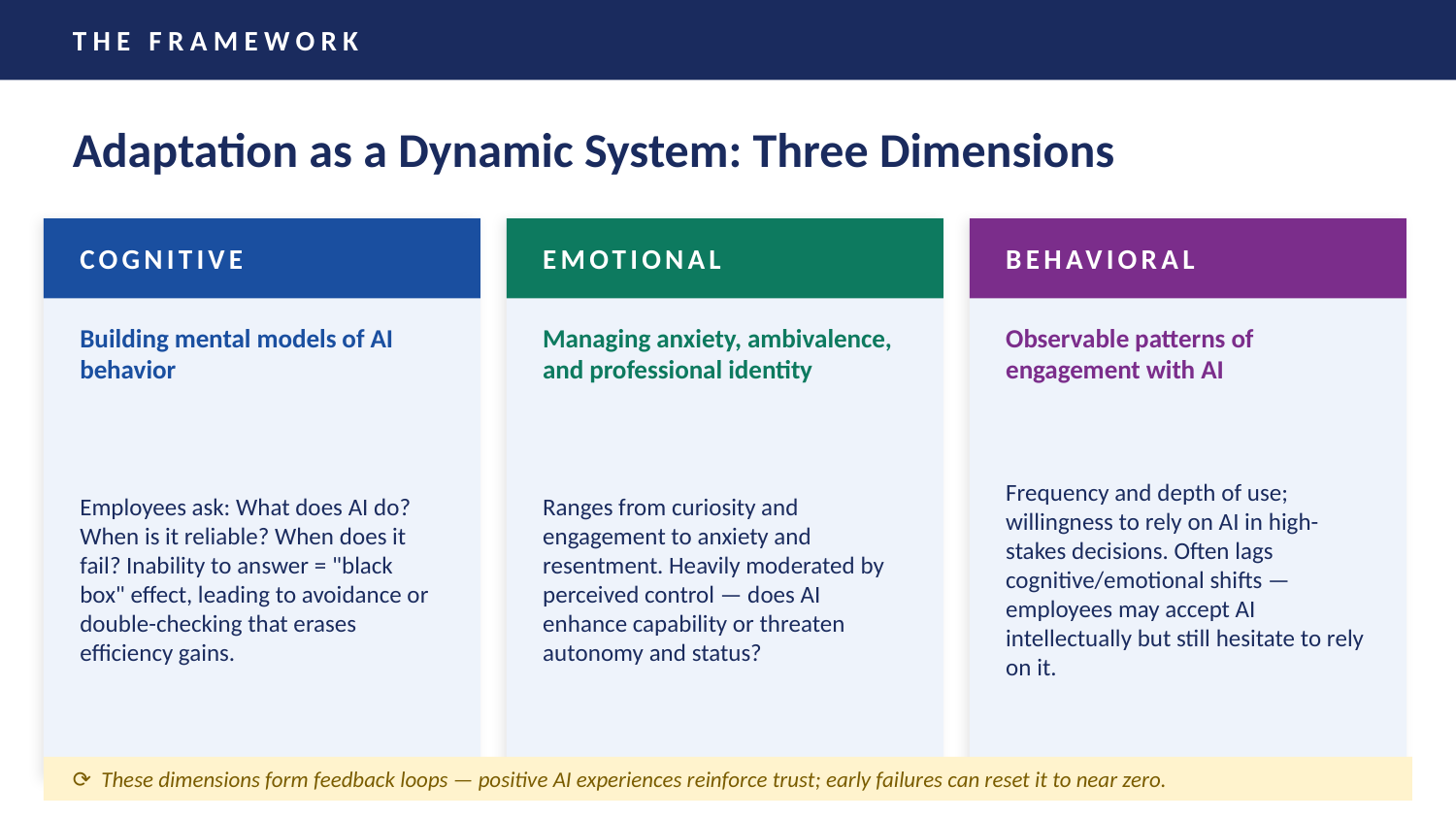

THE FRAMEWORK
Adaptation as a Dynamic System: Three Dimensions

COGNITIVE
EMOTIONAL
BEHAVIORAL
Building mental models of AI behavior
Managing anxiety, ambivalence, and professional identity
Observable patterns of engagement with AI
Employees ask: What does AI do? When is it reliable? When does it fail? Inability to answer = "black box" effect, leading to avoidance or double-checking that erases efficiency gains.
Ranges from curiosity and engagement to anxiety and resentment. Heavily moderated by perceived control — does AI enhance capability or threaten autonomy and status?
Frequency and depth of use; willingness to rely on AI in high-stakes decisions. Often lags cognitive/emotional shifts — employees may accept AI intellectually but still hesitate to rely on it.

⟳  These dimensions form feedback loops — positive AI experiences reinforce trust; early failures can reset it to near zero.